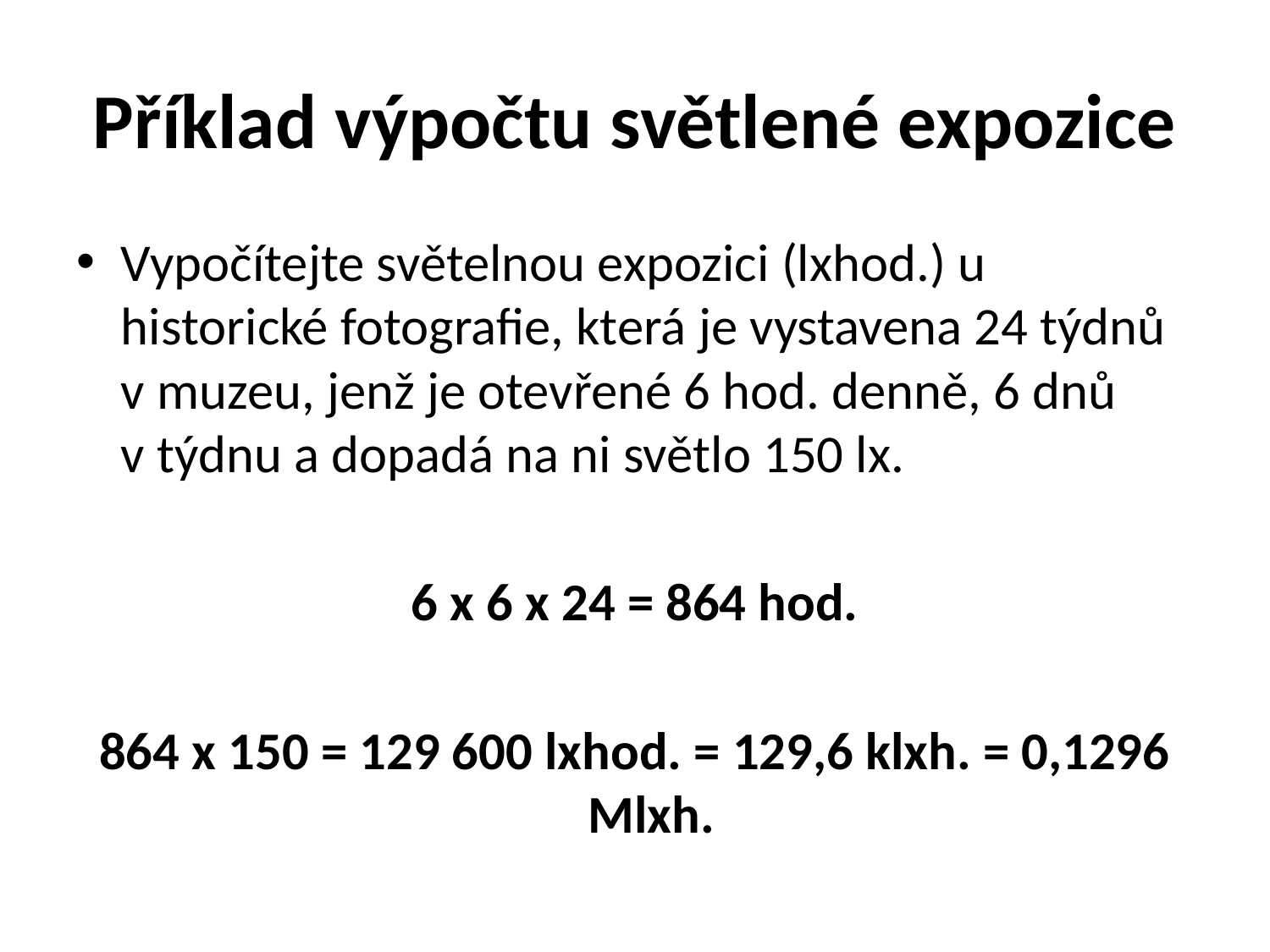

# Příklad výpočtu světlené expozice
Vypočítejte světelnou expozici (lxhod.) u historické fotografie, která je vystavena 24 týdnů v muzeu, jenž je otevřené 6 hod. denně, 6 dnů v týdnu a dopadá na ni světlo 150 lx.

6 x 6 x 24 = 864 hod.

864 x 150 = 129 600 lxhod. = 129,6 klxh. = 0,1296 Mlxh.